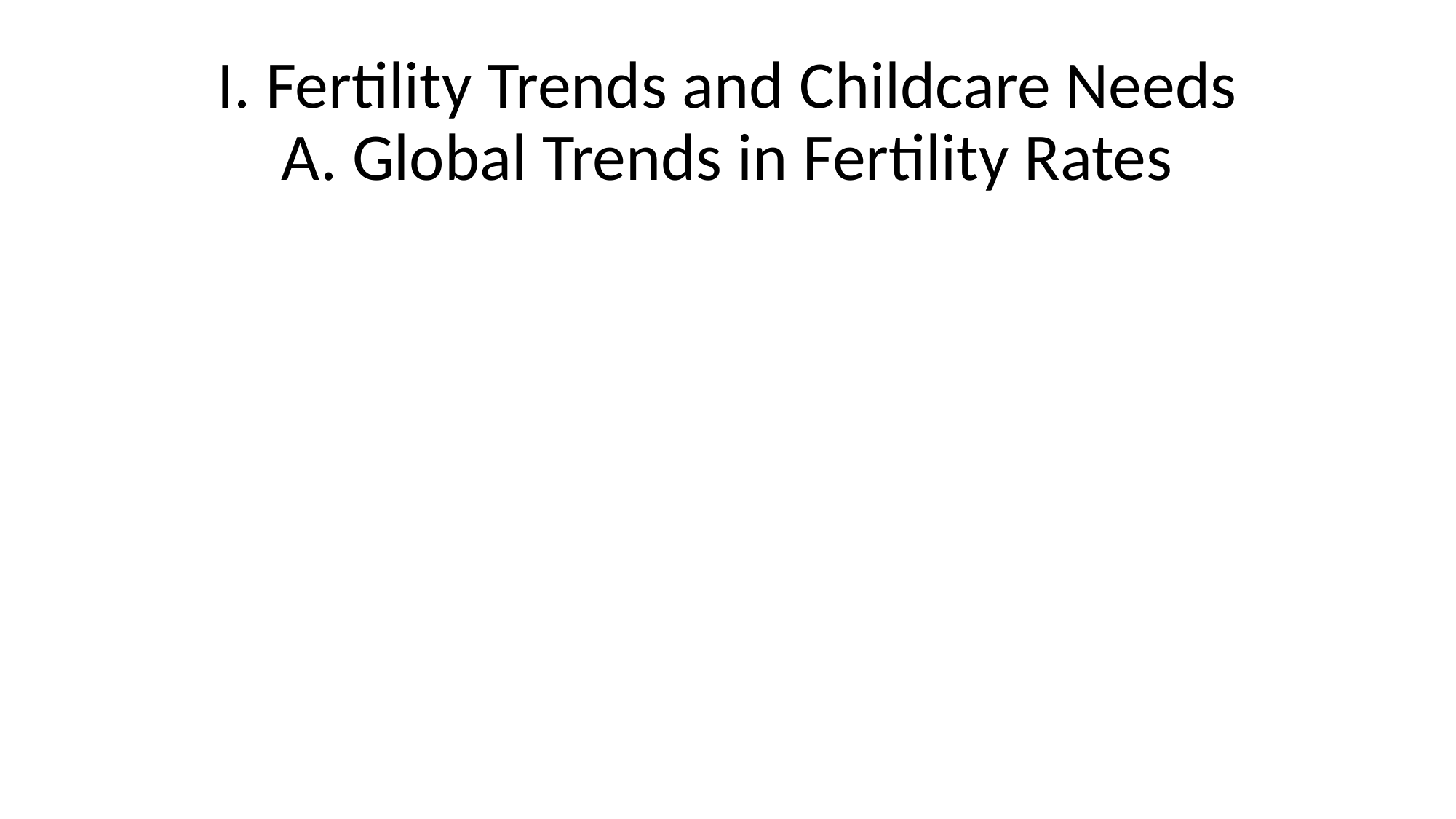

# I. Fertility Trends and Childcare Needs A. Global Trends in Fertility Rates